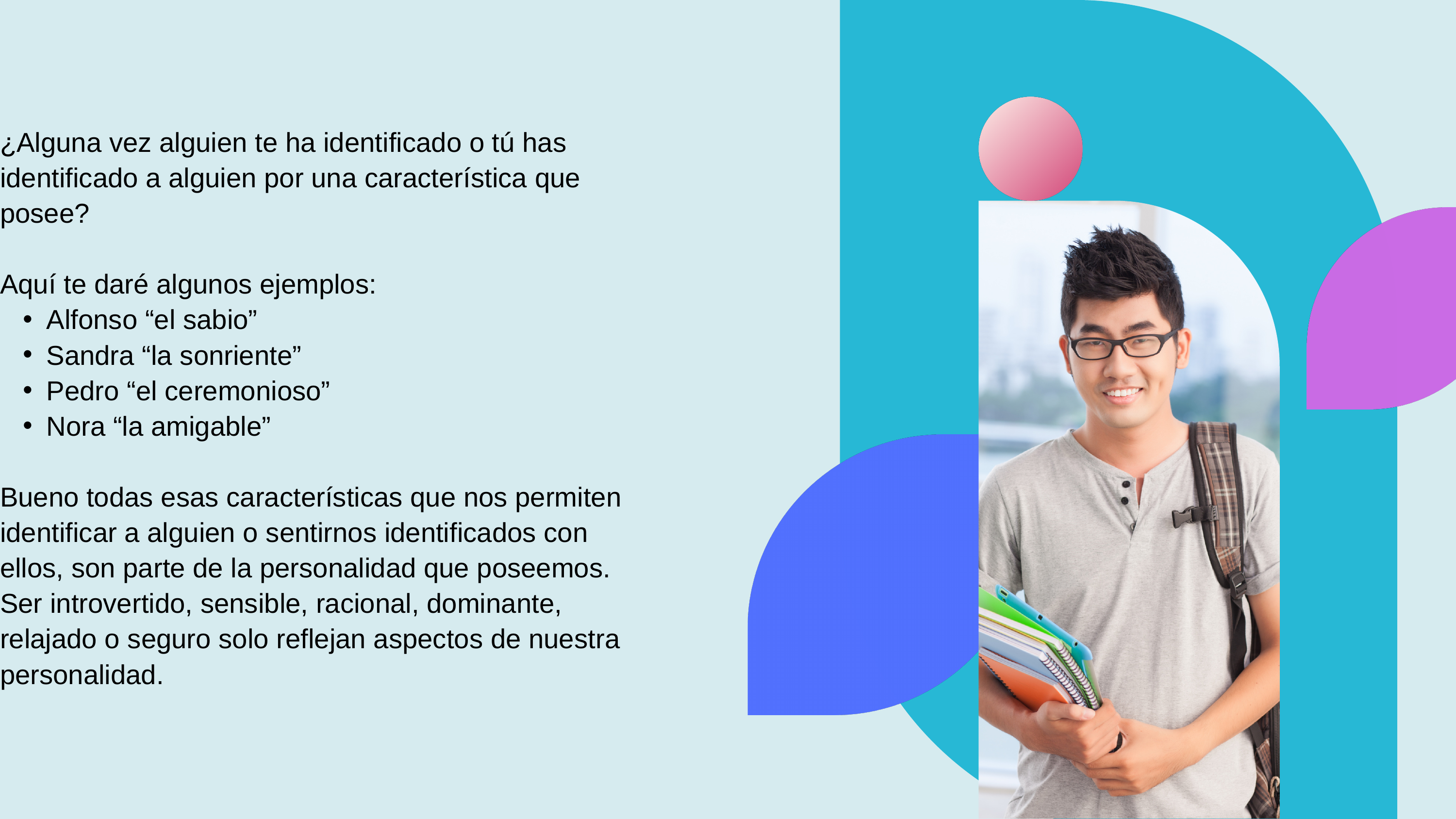

¿Alguna vez alguien te ha identificado o tú has identificado a alguien por una característica que posee?

Aquí te daré algunos ejemplos:
Alfonso “el sabio”
Sandra “la sonriente”
Pedro “el ceremonioso”
Nora “la amigable”

Bueno todas esas características que nos permiten identificar a alguien o sentirnos identificados con ellos, son parte de la personalidad que poseemos. Ser introvertido, sensible, racional, dominante, relajado o seguro solo reflejan aspectos de nuestra personalidad.